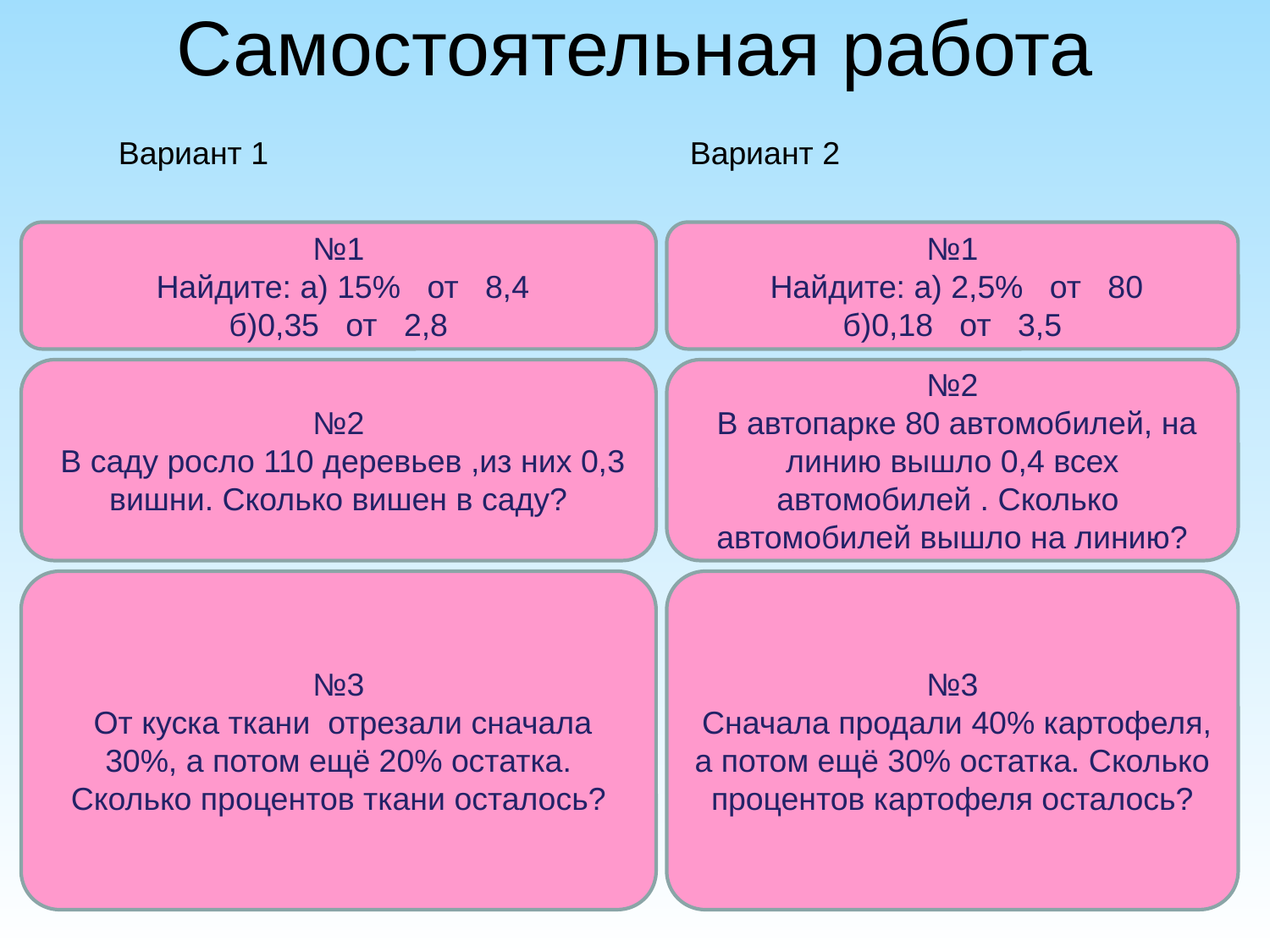

# Самостоятельная работа
Вариант 1
Вариант 2
№1
 Найдите: а) 15%   от   8,4
б)0,35   от   2,8
№1
 Найдите: а) 2,5%   от   80
б)0,18   от   3,5
№2
 В саду росло 110 деревьев ,из них 0,3 вишни. Сколько вишен в саду?
№2
 В автопарке 80 автомобилей, на линию вышло 0,4 всех автомобилей . Сколько  автомобилей вышло на линию?
№3
 От куска ткани  отрезали сначала 30%, а потом ещё 20% остатка. Сколько процентов ткани осталось?
№3
 Сначала продали 40% картофеля, а потом ещё 30% остатка. Сколько процентов картофеля осталось?